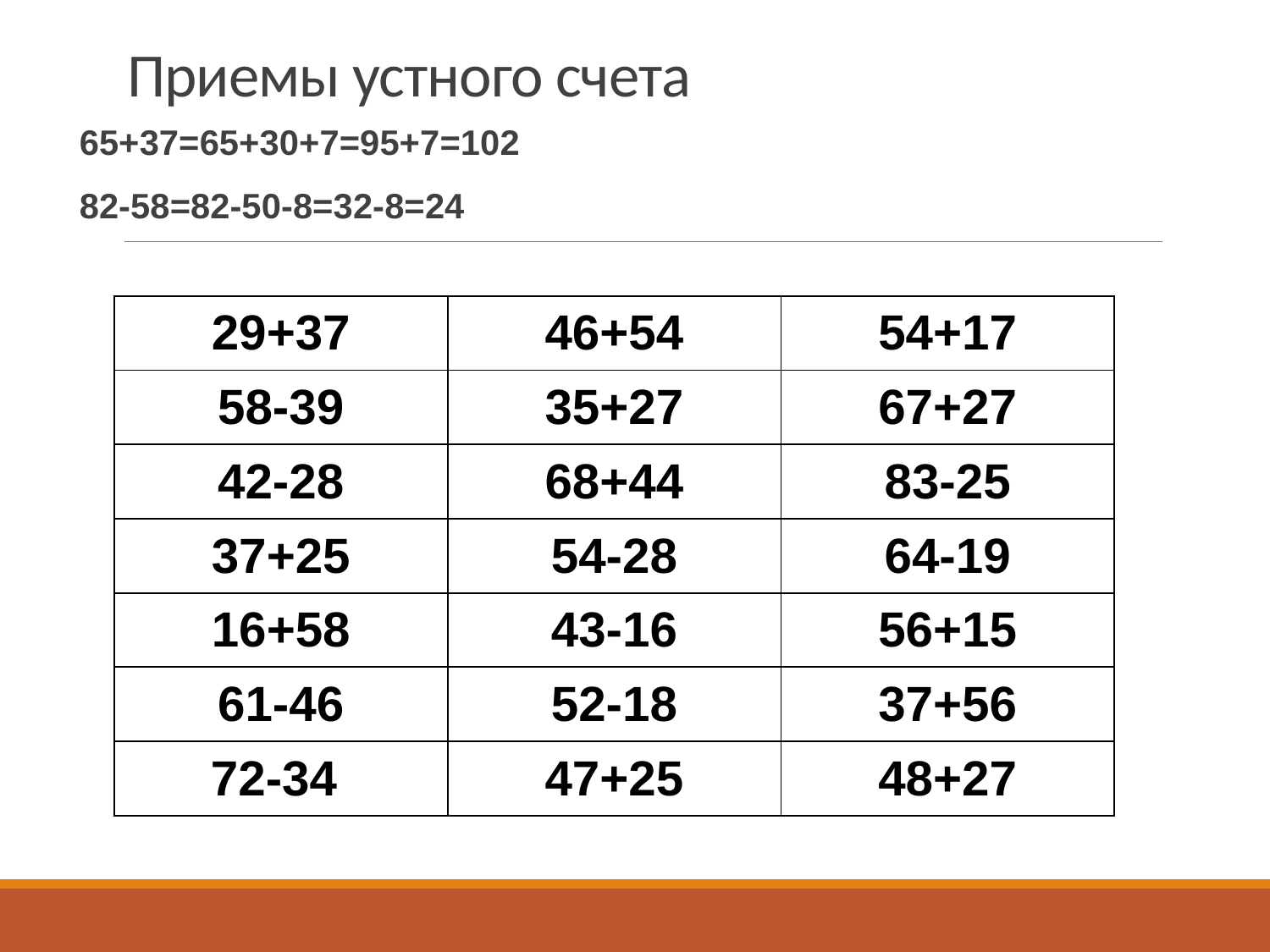

# Приемы устного счета
65+37=65+30+7=95+7=102
82-58=82-50-8=32-8=24
| 29+37 | 46+54 | 54+17 |
| --- | --- | --- |
| 58-39 | 35+27 | 67+27 |
| 42-28 | 68+44 | 83-25 |
| 37+25 | 54-28 | 64-19 |
| 16+58 | 43-16 | 56+15 |
| 61-46 | 52-18 | 37+56 |
| 72-34 | 47+25 | 48+27 |